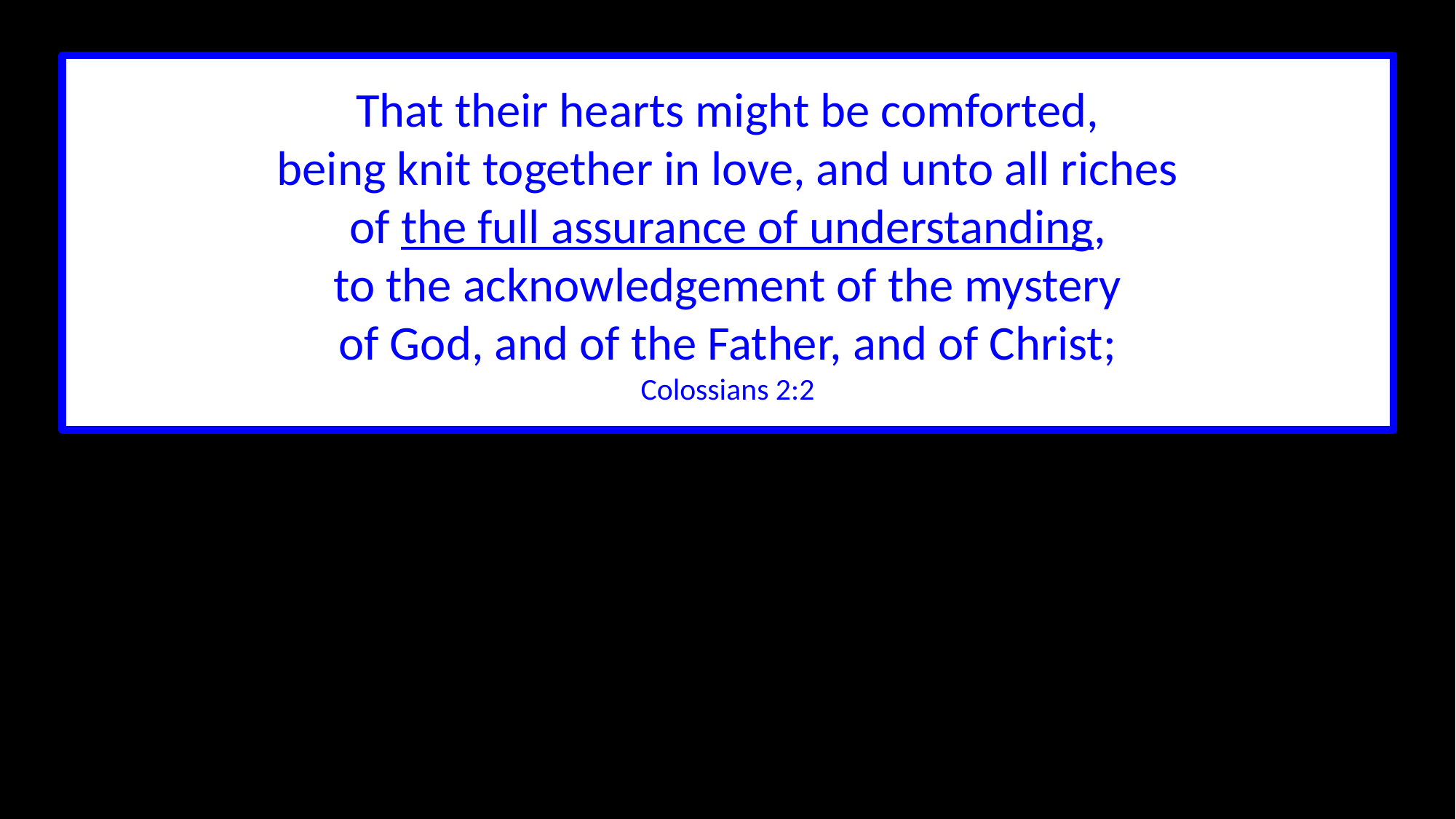

That their hearts might be comforted,
being knit together in love, and unto all riches
of the full assurance of understanding,
to the acknowledgement of the mystery
of God, and of the Father, and of Christ;
Colossians 2:2